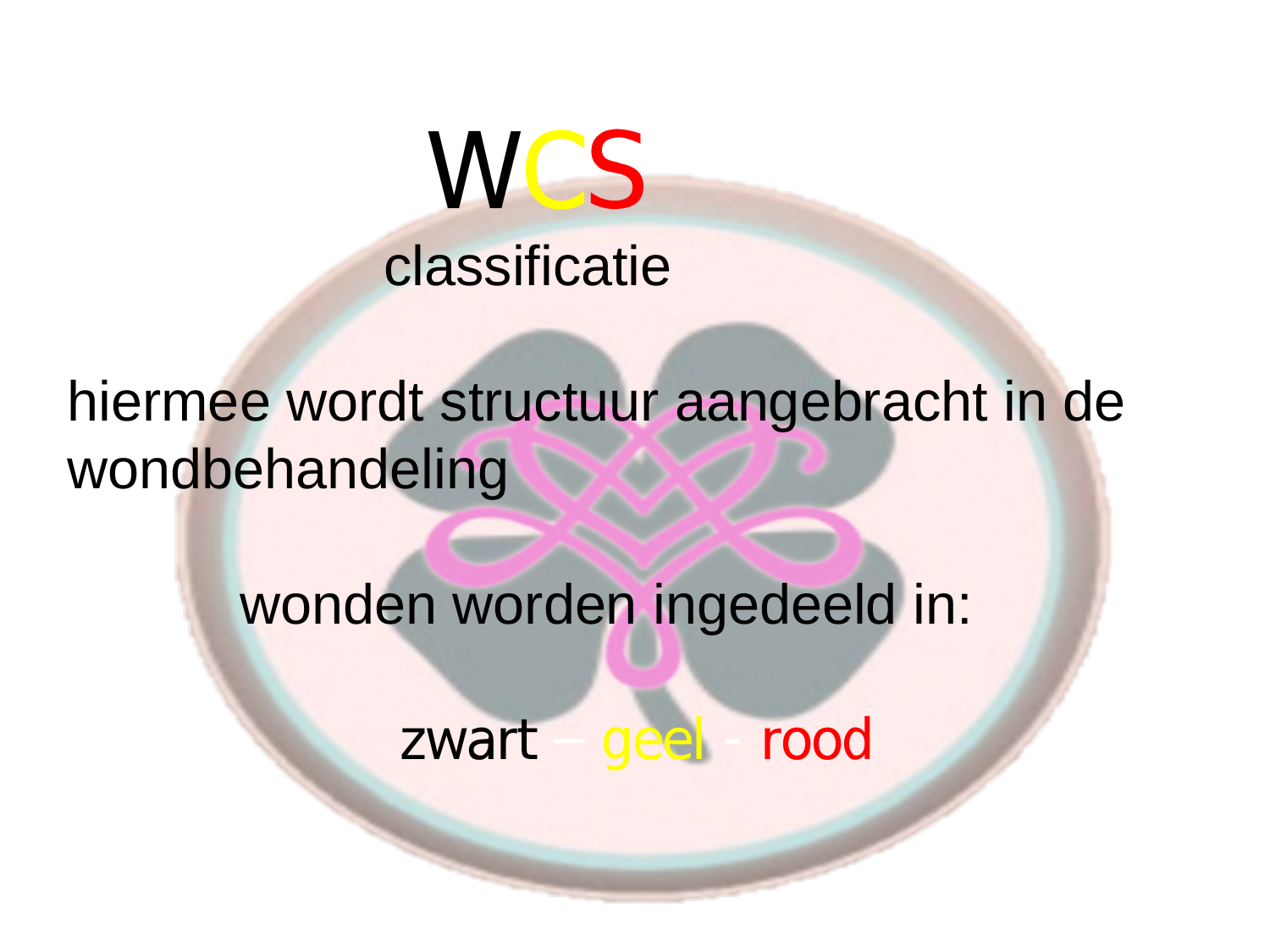

WCS
                  classificatie

hiermee wordt structuur aangebracht in de wondbehandeling

           wonden worden ingedeeld in:

                   zwart – geel - rood